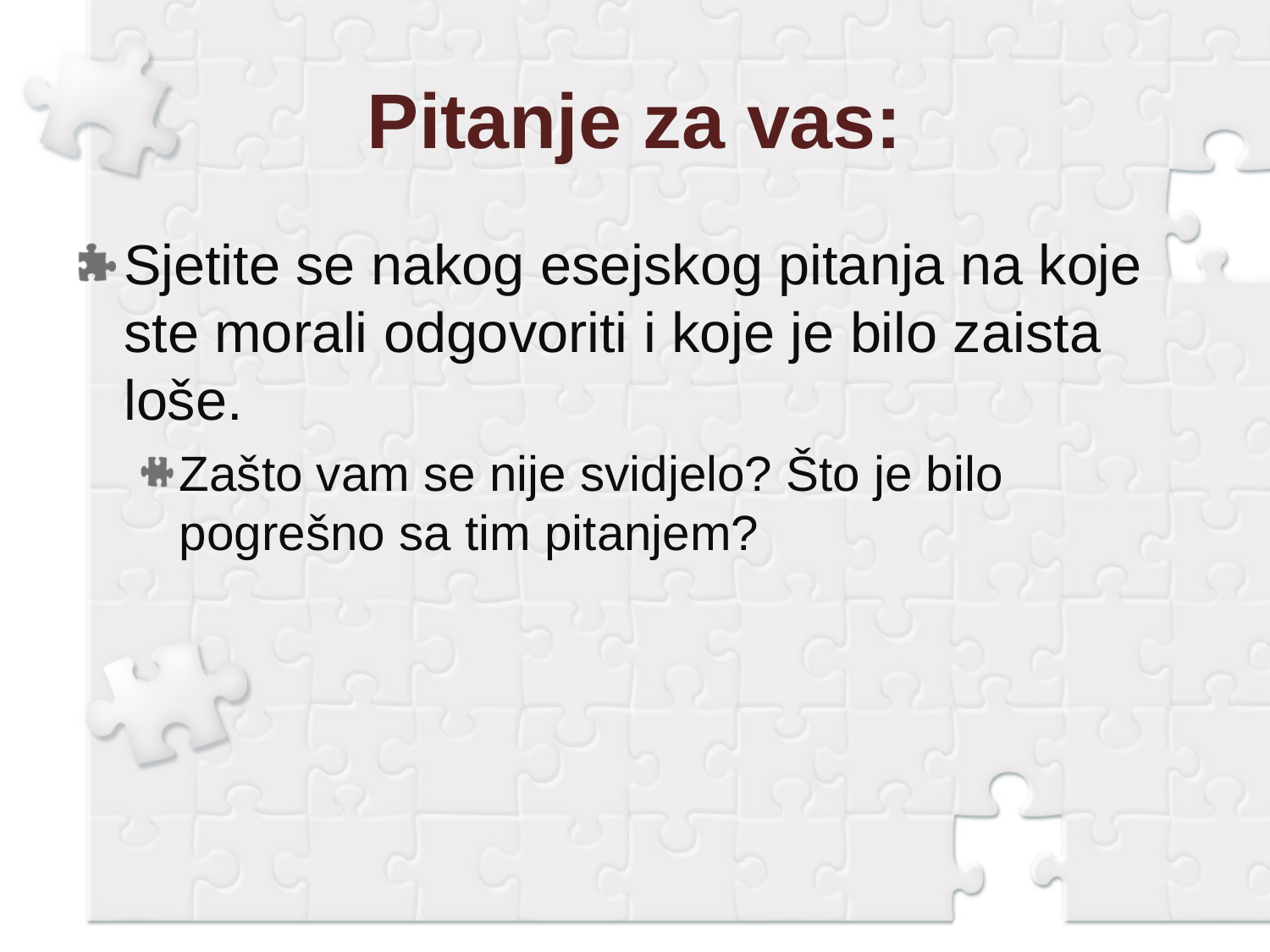

# Pitanje za vas:
Sjetite se nakog esejskog pitanja na koje ste morali odgovoriti i koje je bilo zaista loše.
Zašto vam se nije svidjelo? Što je bilo pogrešno sa tim pitanjem?